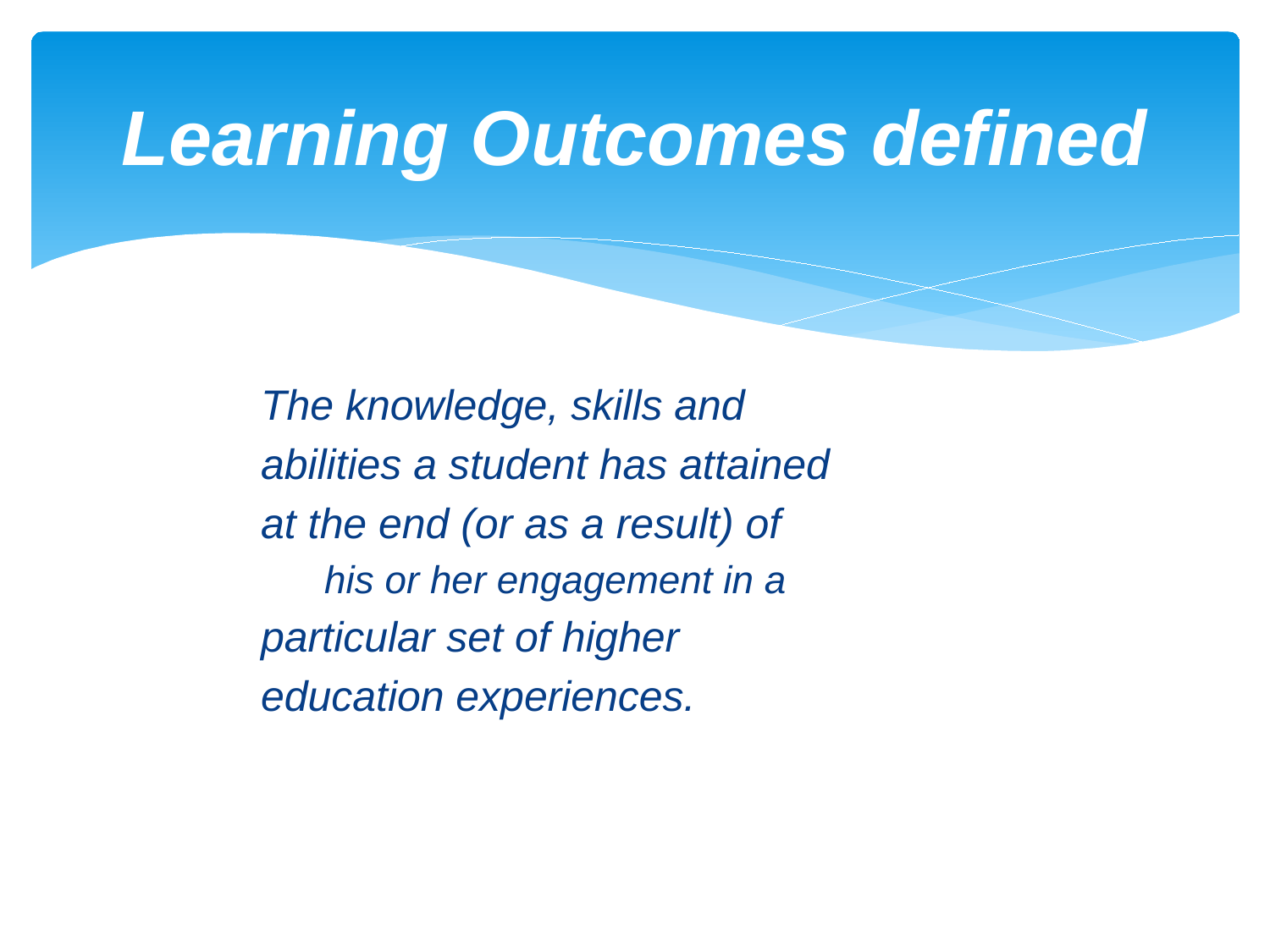

# Learning Outcomes defined
	The knowledge, skills and
 	abilities a student has attained
	at the end (or as a result) of
	his or her engagement in a
	particular set of higher
	education experiences.